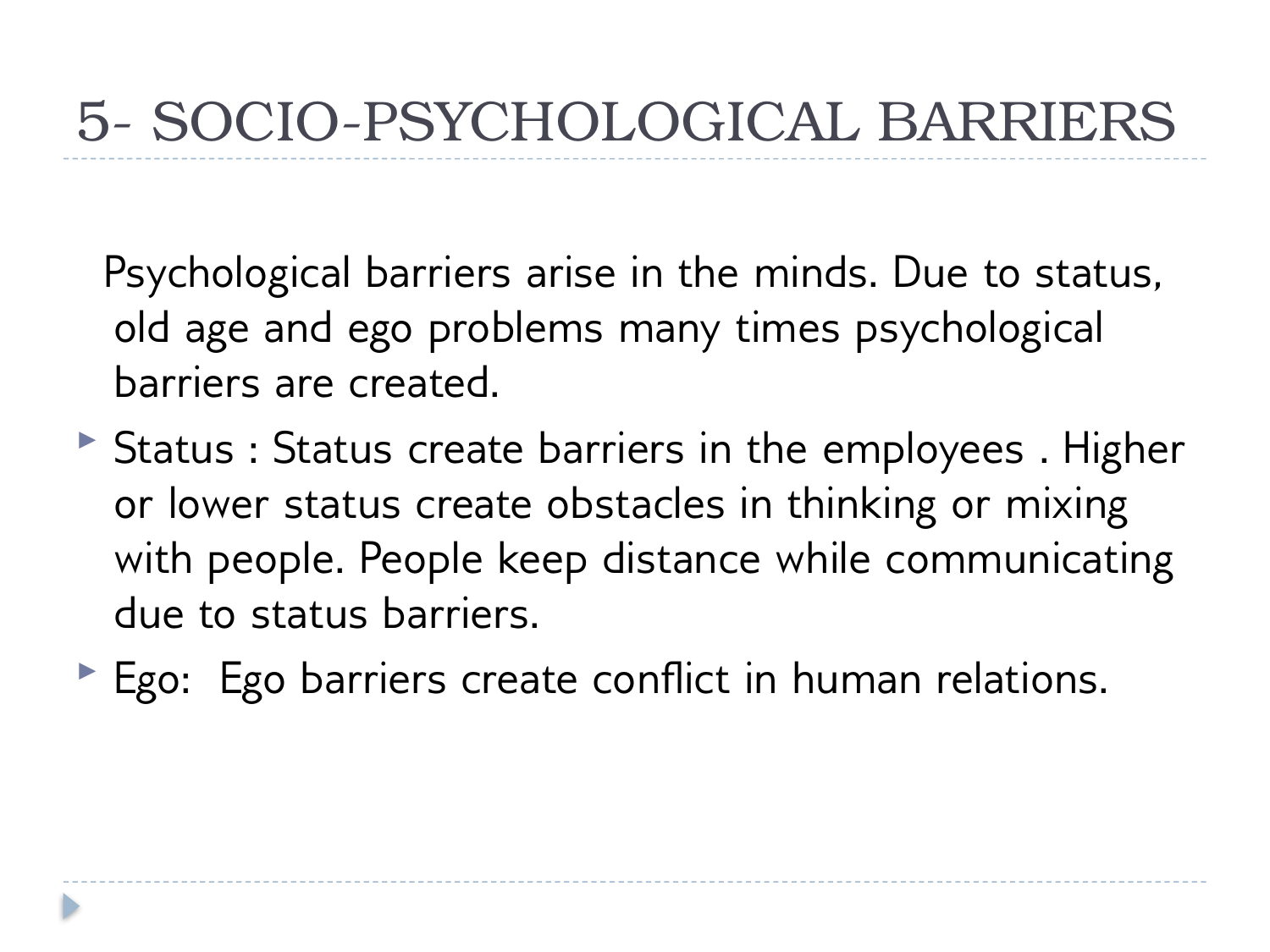

# 5- SOCIO-PSYCHOLOGICAL BARRIERS

  Psychological barriers arise in the minds. Due to status, old age and ego problems many times psychological barriers are created.
Status : Status create barriers in the employees . Higher or lower status create obstacles in thinking or mixing with people. People keep distance while communicating due to status barriers.
Ego:  Ego barriers create conflict in human relations.